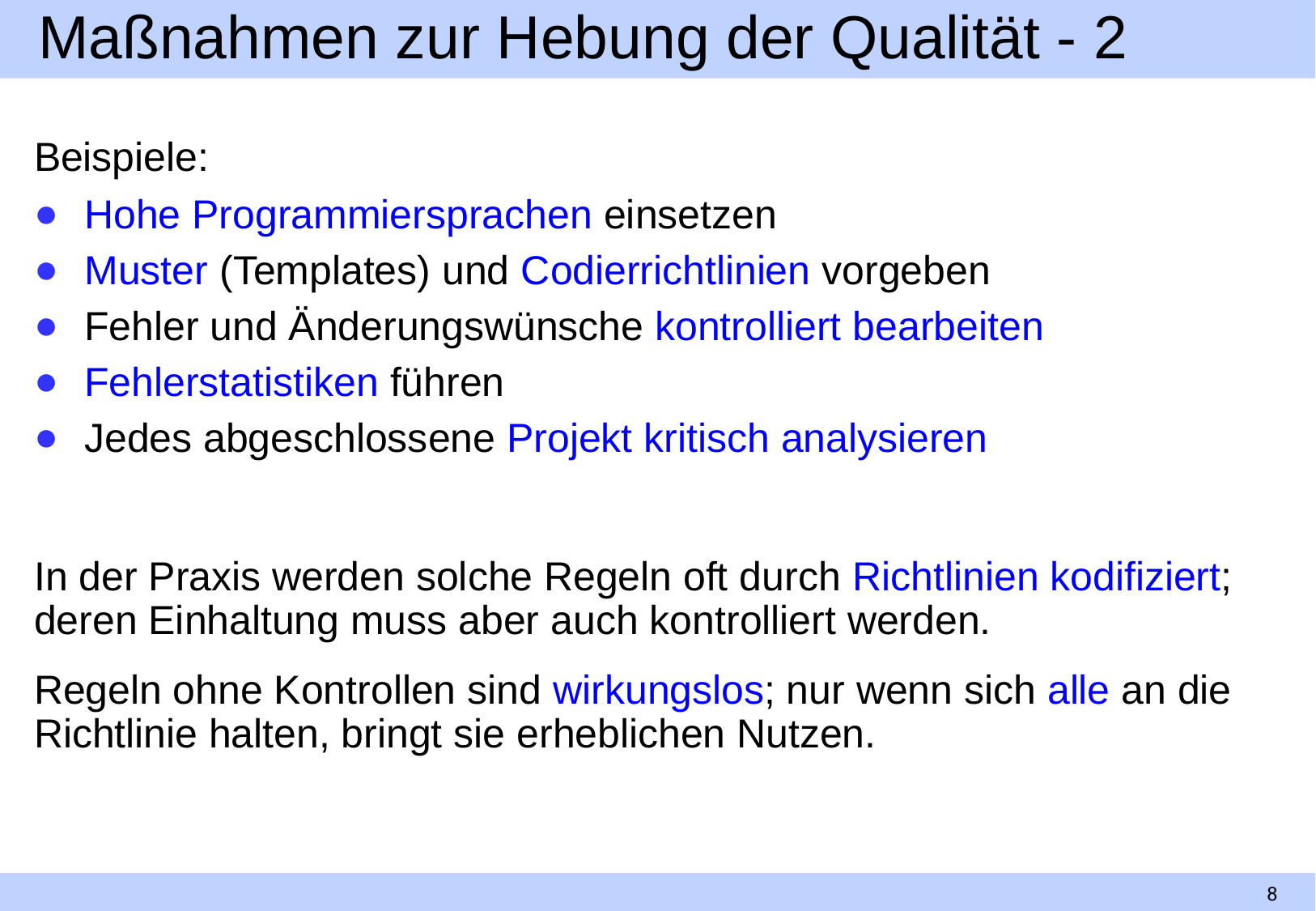

# Maßnahmen zur Hebung der Qualität - 2
Beispiele:
Hohe Programmiersprachen einsetzen
Muster (Templates) und Codierrichtlinien vorgeben
Fehler und Änderungswünsche kontrolliert bearbeiten
Fehlerstatistiken führen
Jedes abgeschlossene Projekt kritisch analysieren

In der Praxis werden solche Regeln oft durch Richtlinien kodifiziert; deren Einhaltung muss aber auch kontrolliert werden.
Regeln ohne Kontrollen sind wirkungslos; nur wenn sich alle an die Richtlinie halten, bringt sie erheblichen Nutzen.

8